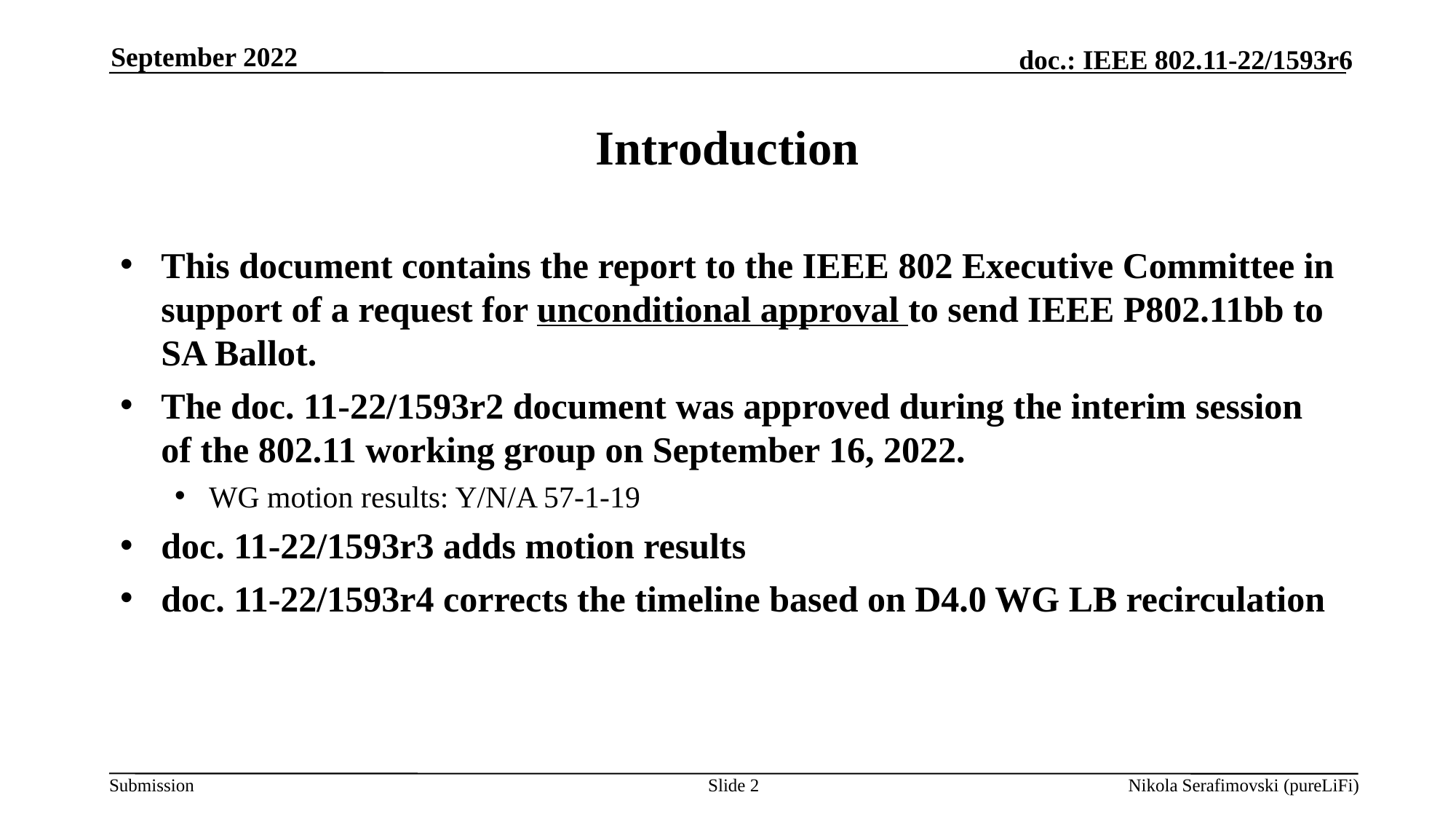

September 2022
# Introduction
This document contains the report to the IEEE 802 Executive Committee in support of a request for unconditional approval to send IEEE P802.11bb to SA Ballot.
The doc. 11-22/1593r2 document was approved during the interim session of the 802.11 working group on September 16, 2022.
WG motion results: Y/N/A 57-1-19
doc. 11-22/1593r3 adds motion results
doc. 11-22/1593r4 corrects the timeline based on D4.0 WG LB recirculation

Slide 2
Nikola Serafimovski (pureLiFi)